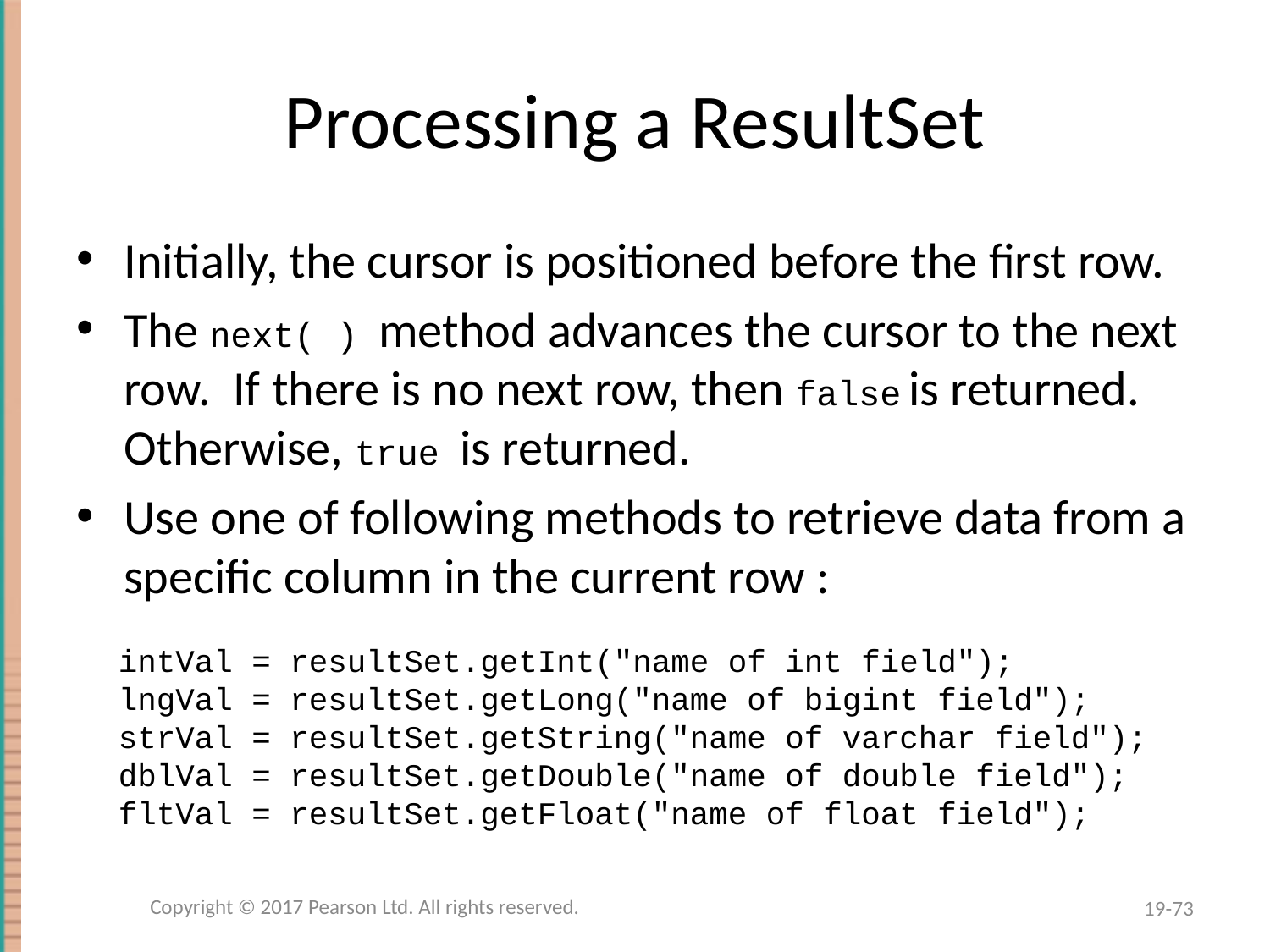

# Processing a ResultSet
Initially, the cursor is positioned before the first row.
The next( ) method advances the cursor to the next row.  If there is no next row, then false is returned.  Otherwise, true is returned.
Use one of following methods to retrieve data from a specific column in the current row :

intVal = resultSet.getInt("name of int field");
lngVal = resultSet.getLong("name of bigint field");
strVal = resultSet.getString("name of varchar field");
dblVal = resultSet.getDouble("name of double field");
fltVal = resultSet.getFloat("name of float field");
Copyright © 2017 Pearson Ltd. All rights reserved.
19-73